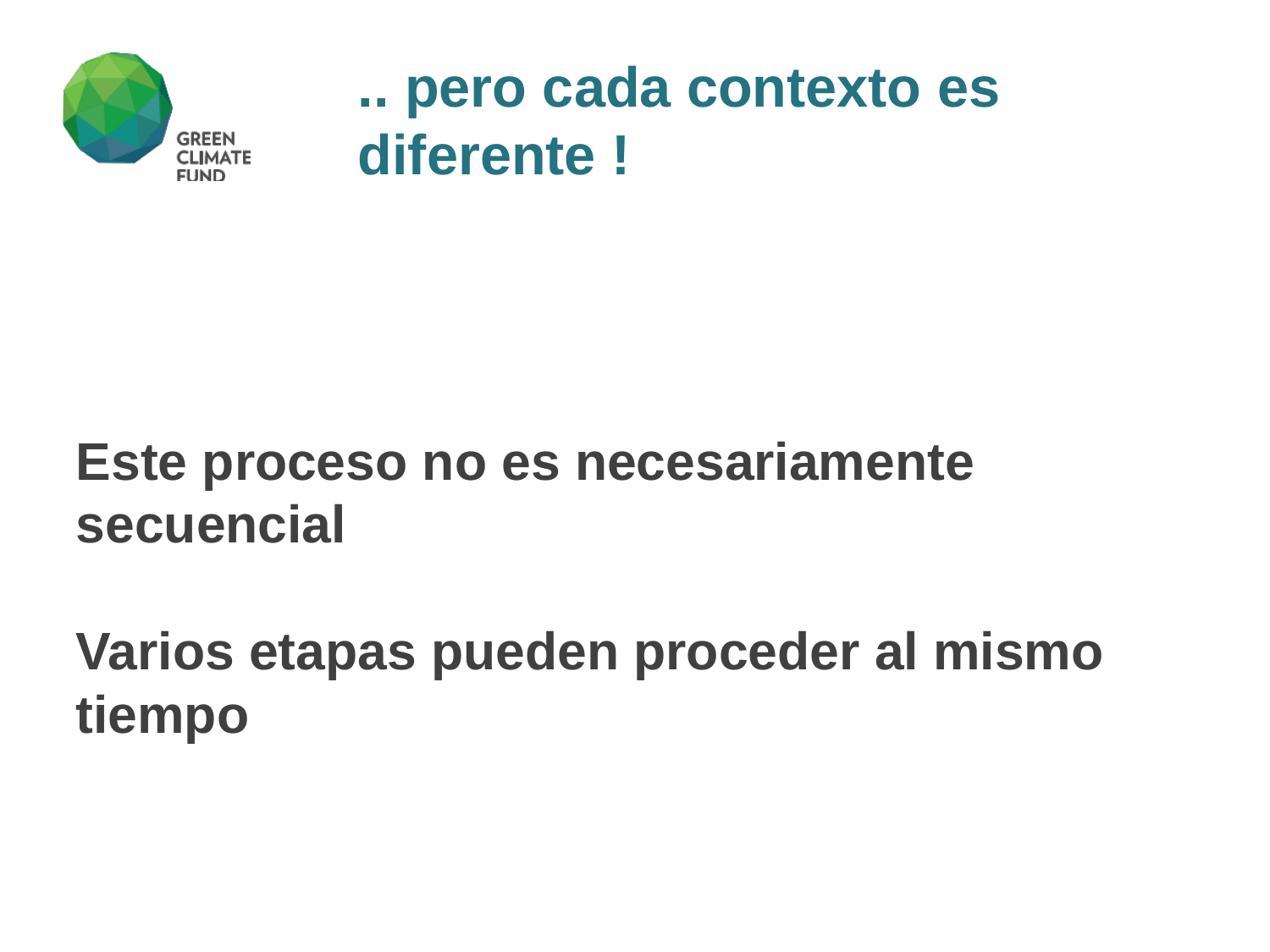

.. pero cada contexto es diferente !
# Este proceso no es necesariamente secuencial Varios etapas pueden proceder al mismo tiempo